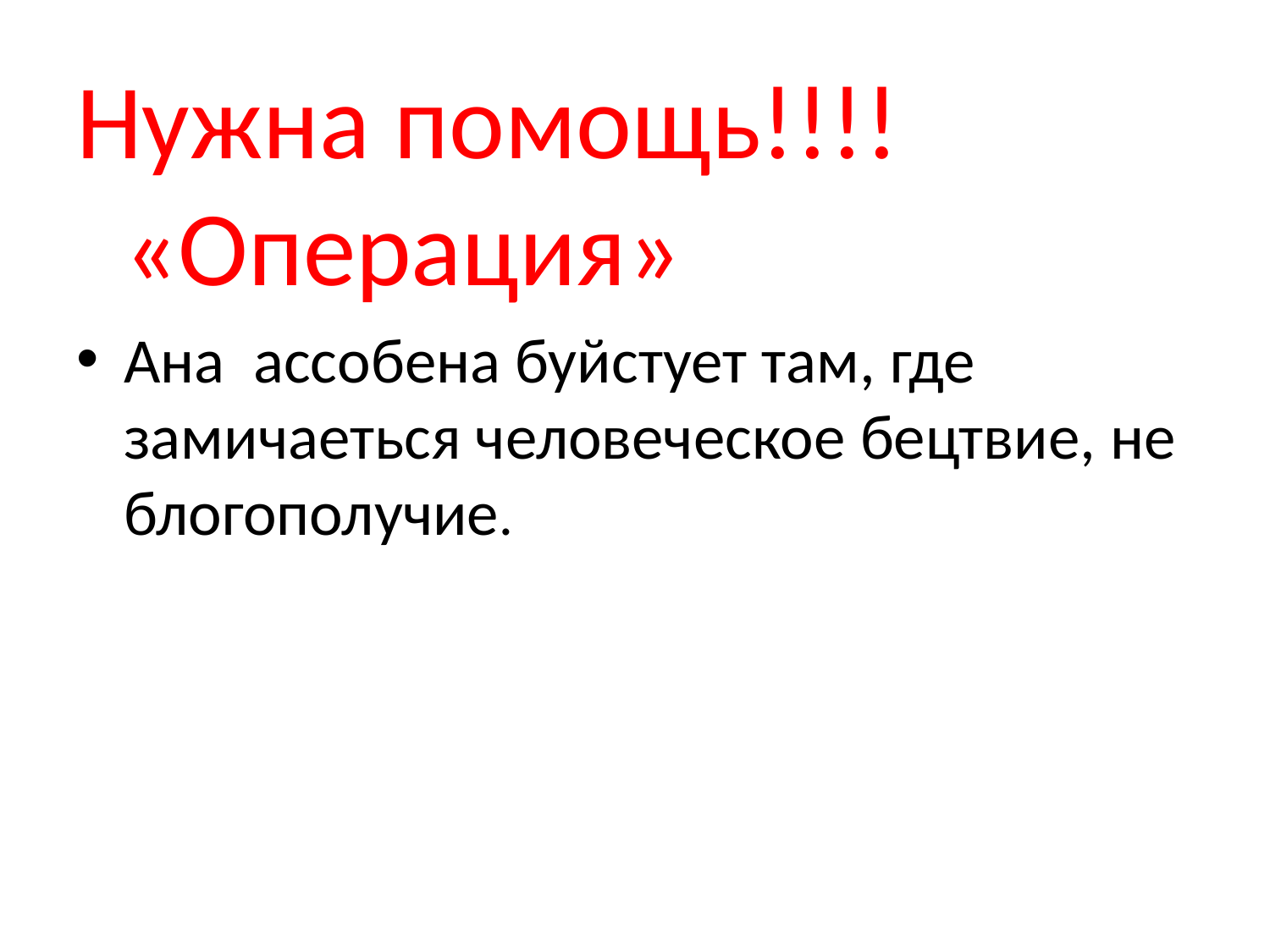

Нужна помощь!!!! «Операция»
Ана  ассобена буйстует там, где замичаеться человеческое бецтвие, не блогополучие.